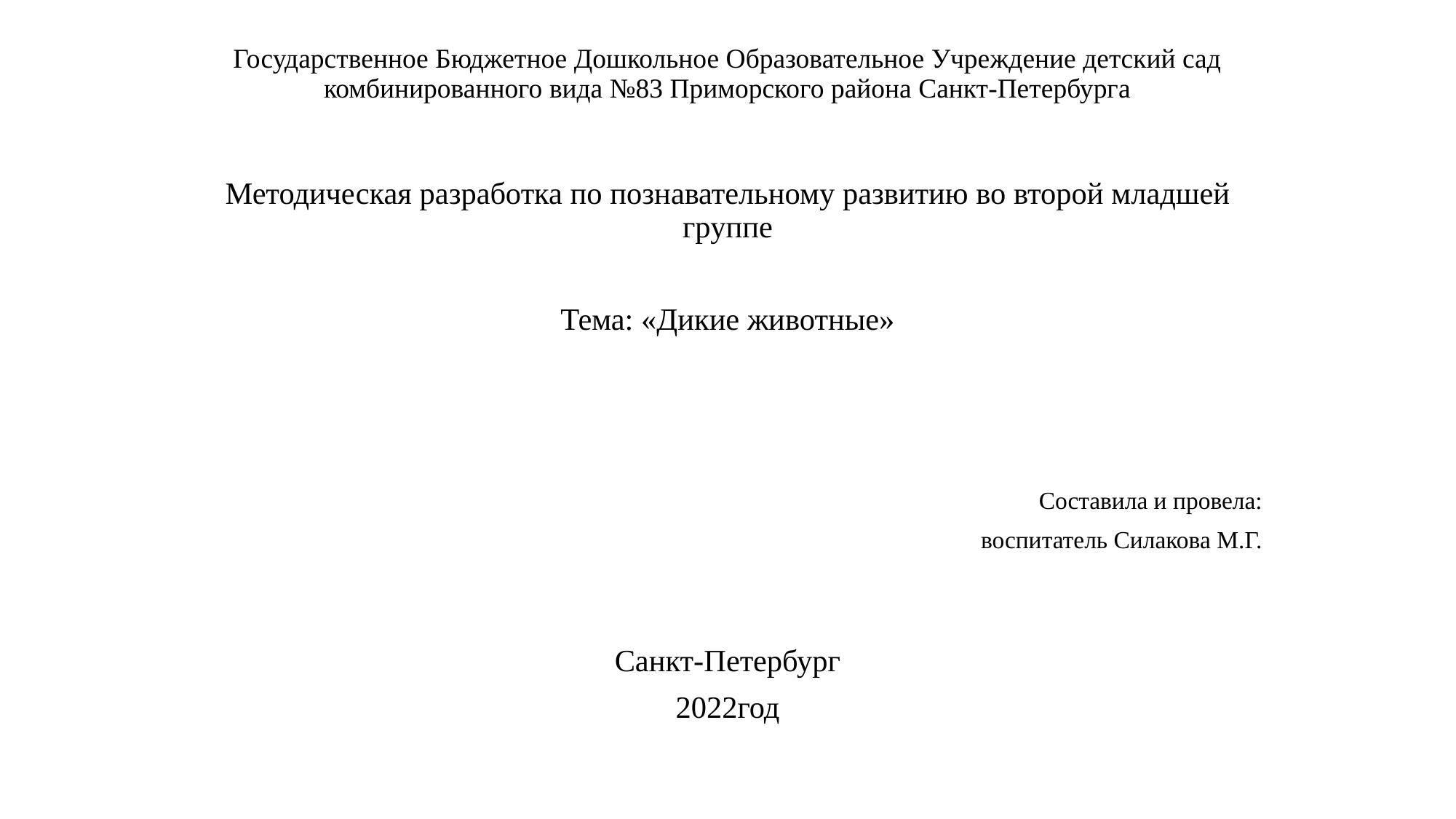

# Государственное Бюджетное Дошкольное Образовательное Учреждение детский сад комбинированного вида №83 Приморского района Санкт-Петербурга
Методическая разработка по познавательному развитию во второй младшей группе

Тема: «Дикие животные»

Составила и провела:
 воспитатель Силакова М.Г.

Санкт-Петербург
2022год